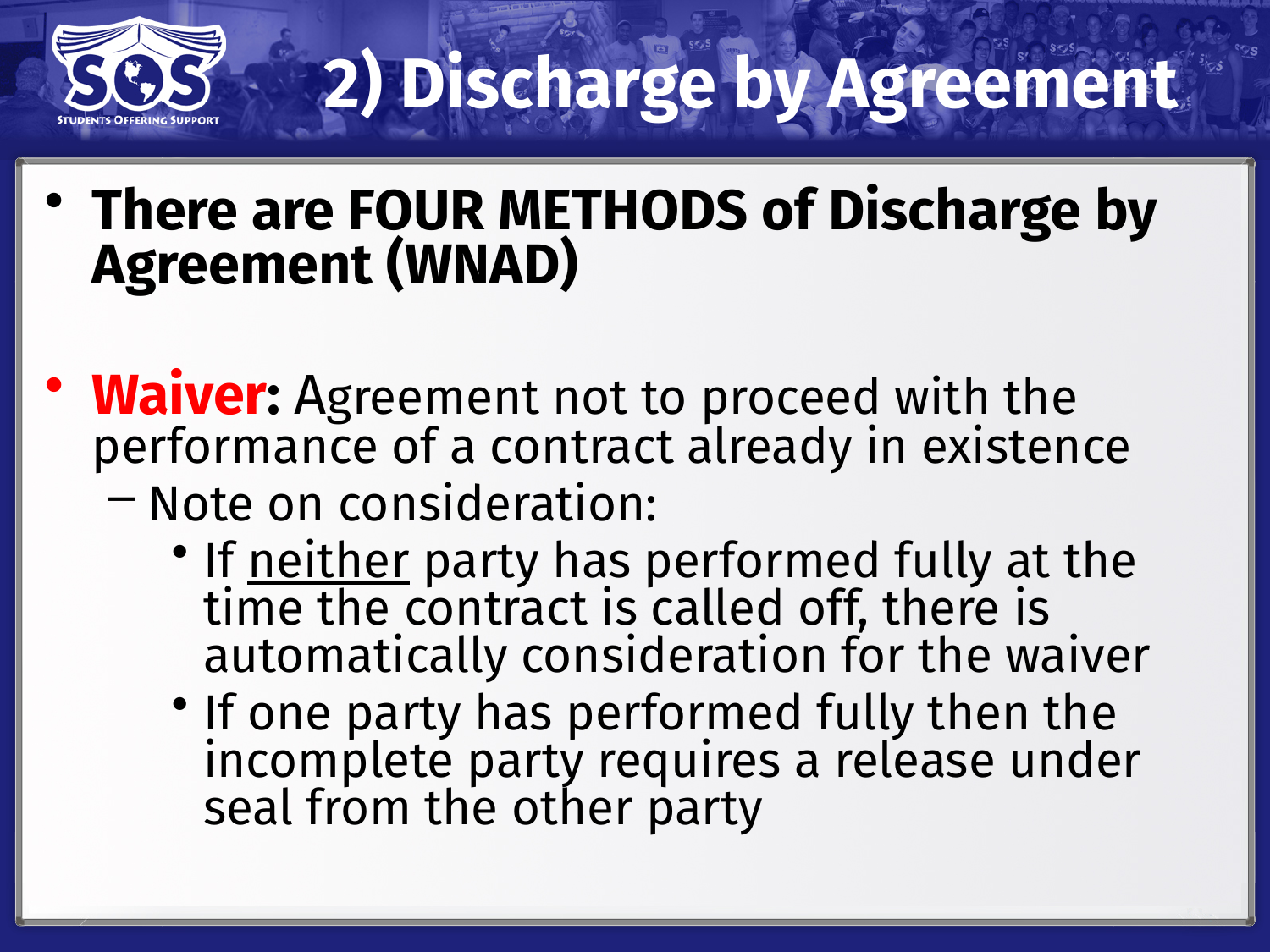

# 2) Discharge by Agreement
There are FOUR METHODS of Discharge by Agreement (WNAD)

Waiver: Agreement not to proceed with the performance of a contract already in existence
Note on consideration:
If neither party has performed fully at the time the contract is called off, there is automatically consideration for the waiver
If one party has performed fully then the incomplete party requires a release under seal from the other party